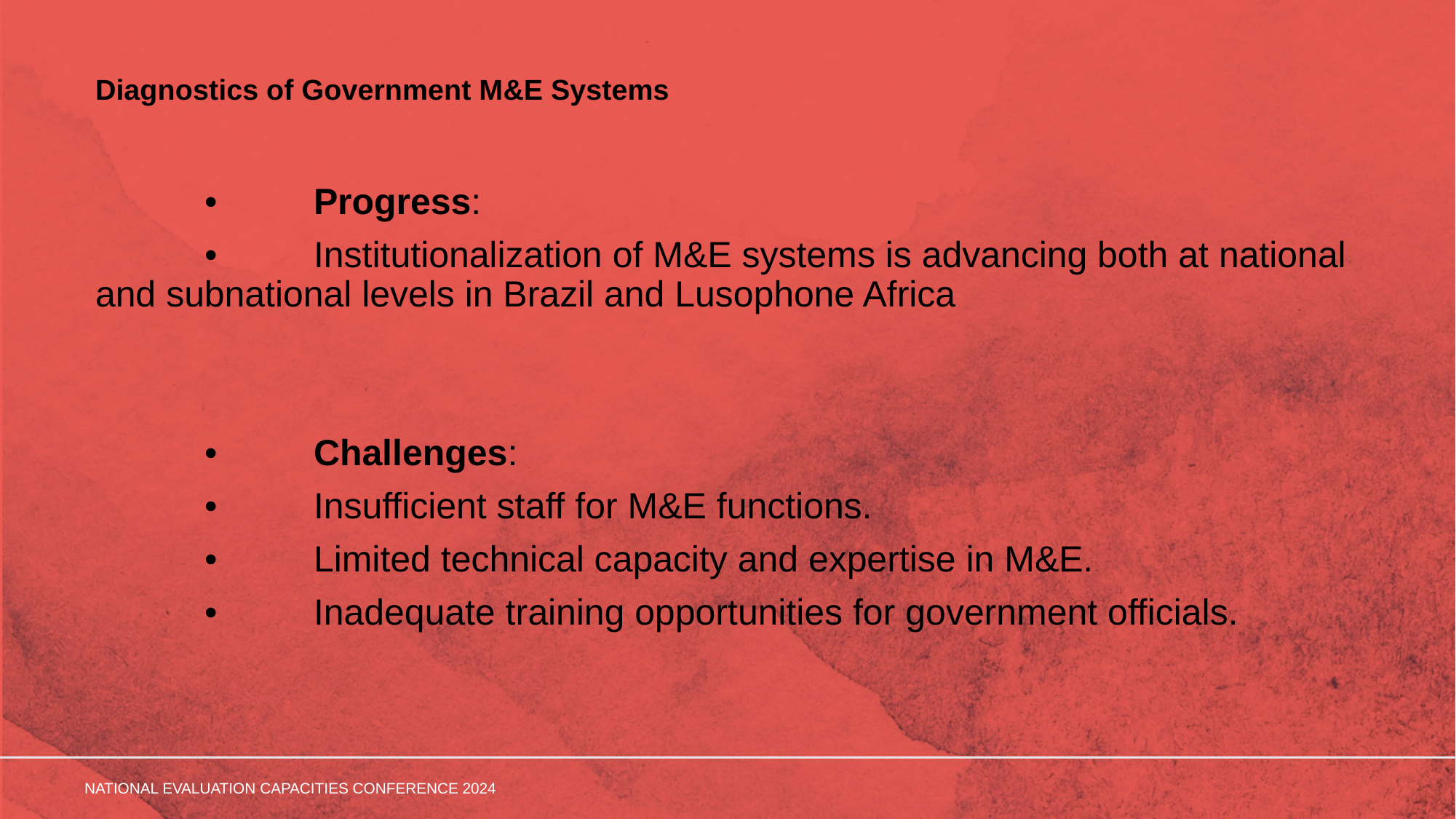

# Diagnostics of Government M&E Systems
	•	Progress:
	•	Institutionalization of M&E systems is advancing both at national and subnational levels in Brazil and Lusophone Africa

	•	Challenges:
	•	Insufficient staff for M&E functions.
	•	Limited technical capacity and expertise in M&E.
	•	Inadequate training opportunities for government officials.